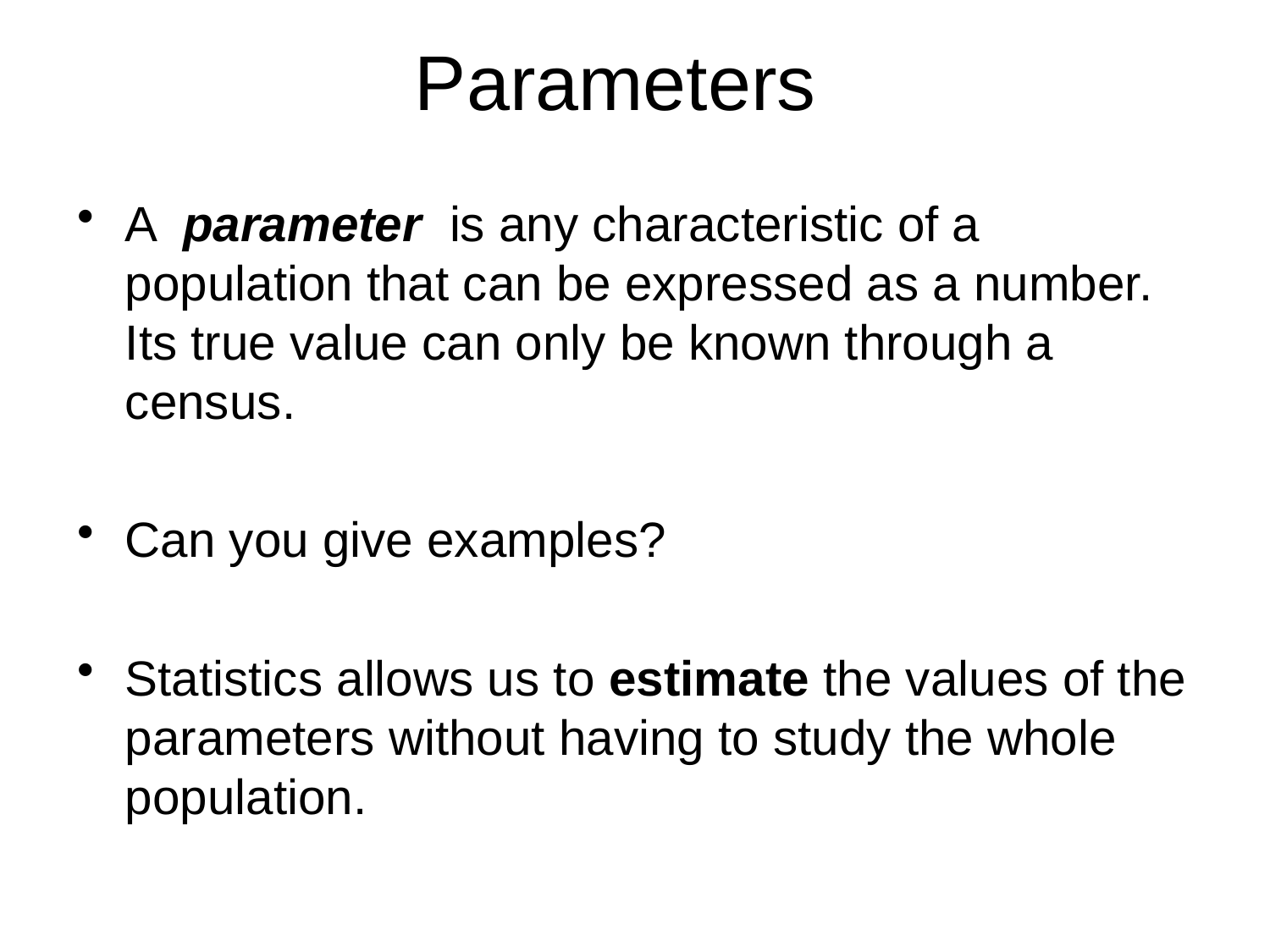

# Parameters
A  parameter  is any characteristic of a population that can be expressed as a number. Its true value can only be known through a census.

Can you give examples?

Statistics allows us to estimate the values of the parameters without having to study the whole population.